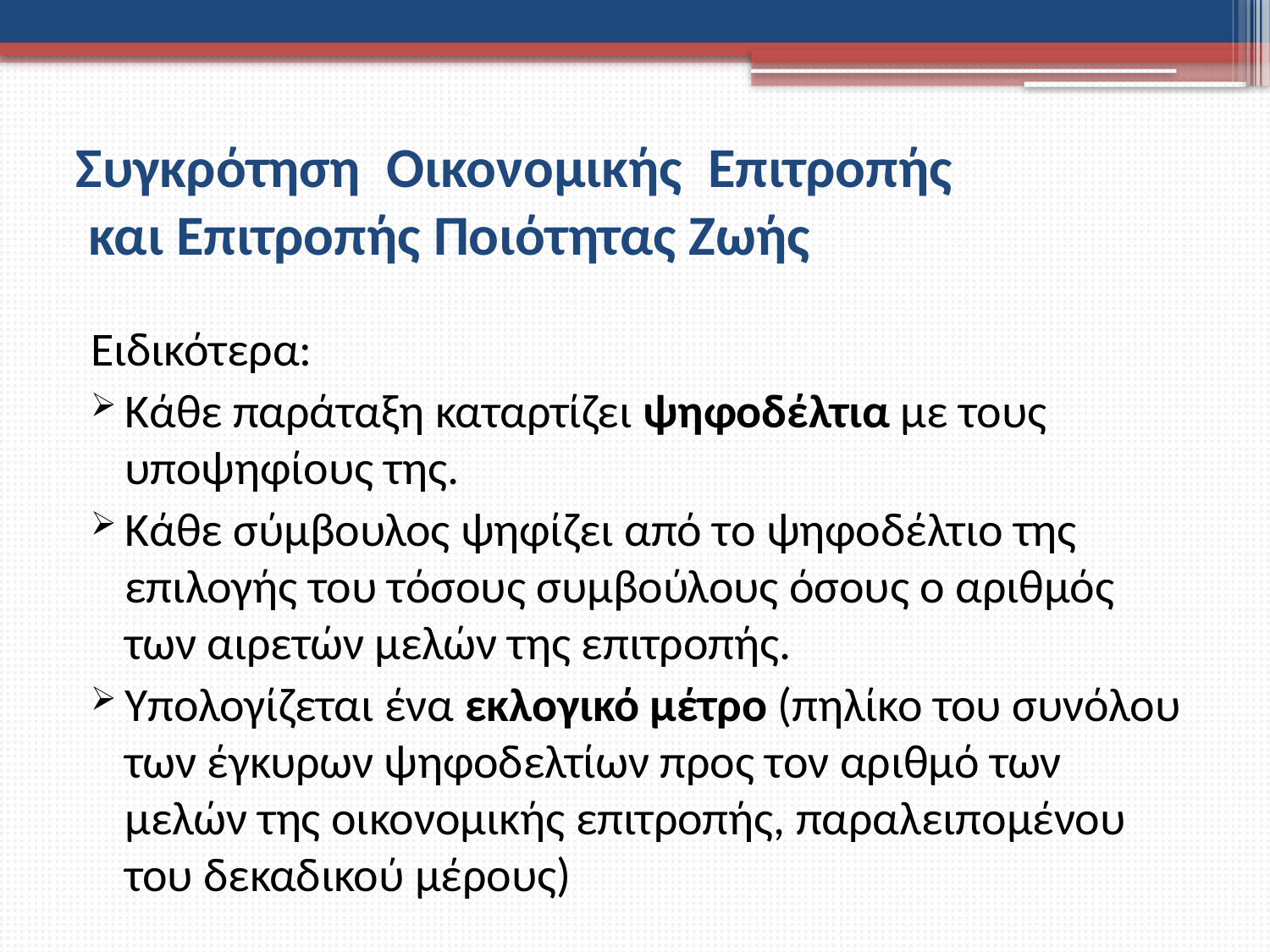

# Συγκρότηση  Οικονομικής  Επιτροπής και Επιτροπής Ποιότητας Ζωής
Ειδικότερα:
Κάθε παράταξη καταρτίζει ψηφοδέλτια με τους υποψηφίους της.
Κάθε σύμβουλος ψηφίζει από το ψηφοδέλτιο της επιλογής του τόσους συμβούλους όσους ο αριθμός των αιρετών μελών της επιτροπής.
Υπολογίζεται ένα εκλογικό μέτρο (πηλίκο του συνόλου των έγκυρων ψηφοδελτίων προς τον αριθμό των μελών της οικονομικής επιτροπής, παραλειπομένου του δεκαδικού μέρους)